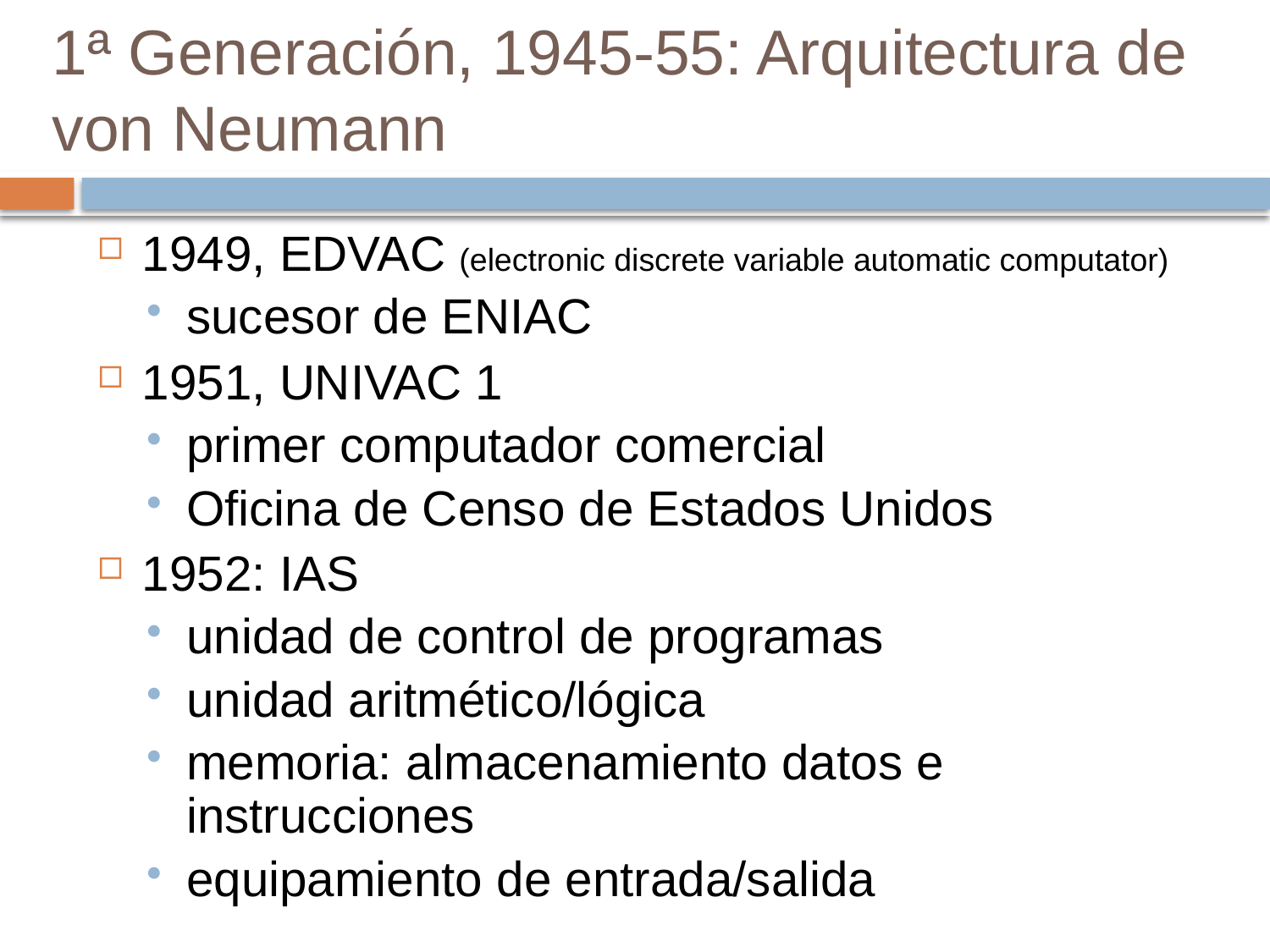

# 1ª Generación, 1945-55: Arquitectura de von Neumann
1949, EDVAC (electronic discrete variable automatic computator)
sucesor de ENIAC
1951, UNIVAC 1
primer computador comercial
Oficina de Censo de Estados Unidos
1952: IAS
unidad de control de programas
unidad aritmético/lógica
memoria: almacenamiento datos e instrucciones
equipamiento de entrada/salida